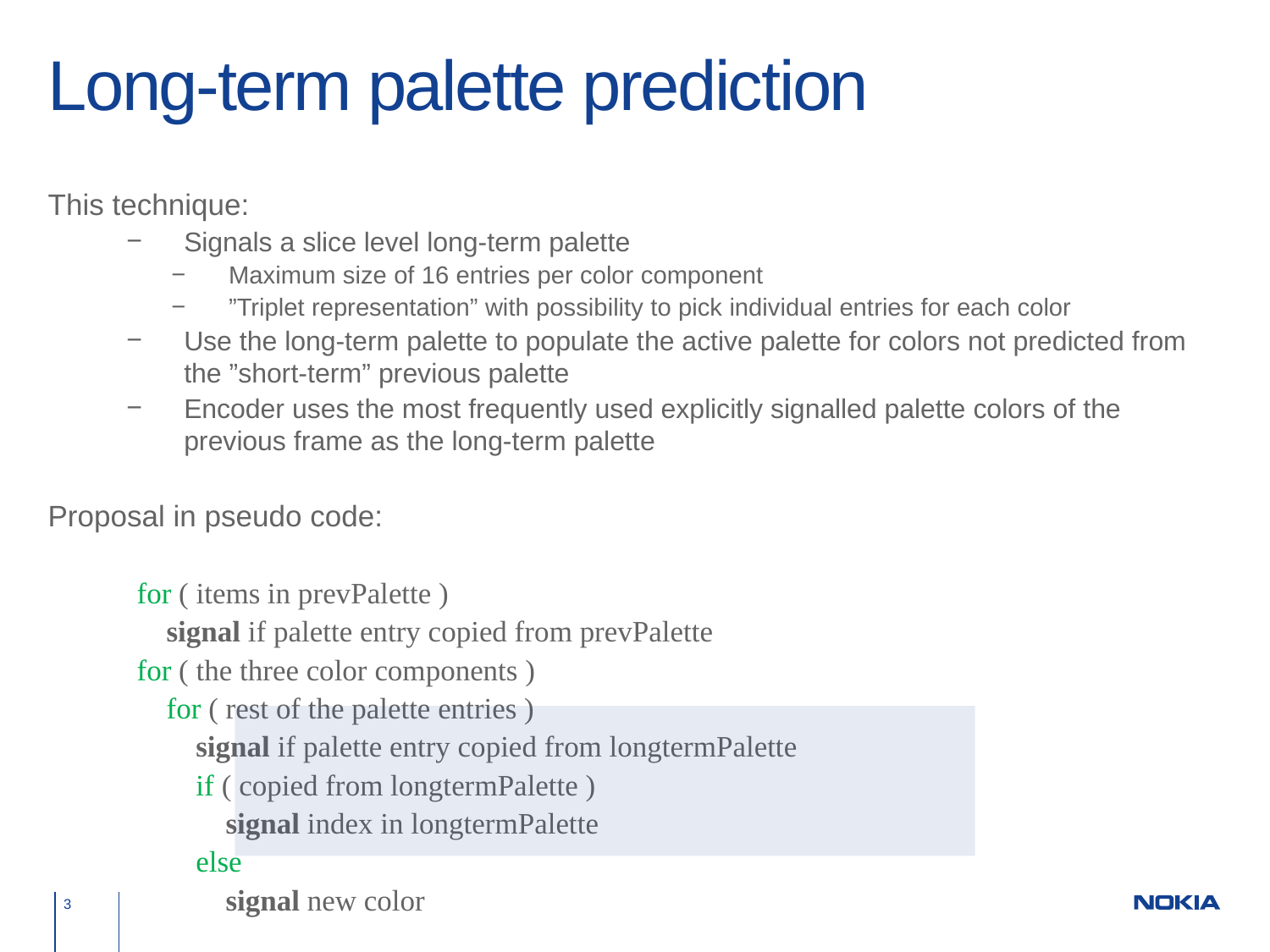

# Long-term palette prediction
This technique:
Signals a slice level long-term palette
Maximum size of 16 entries per color component
”Triplet representation” with possibility to pick individual entries for each color
Use the long-term palette to populate the active palette for colors not predicted from the ”short-term” previous palette
Encoder uses the most frequently used explicitly signalled palette colors of the previous frame as the long-term palette

Proposal in pseudo code:

	for ( items in prevPalette )
	    signal if palette entry copied from prevPalette
	for ( the three color components )
	    for ( rest of the palette entries )
	        signal if palette entry copied from longtermPalette
	        if ( copied from longtermPalette )
	            signal index in longtermPalette
	        else
	            signal new color

3